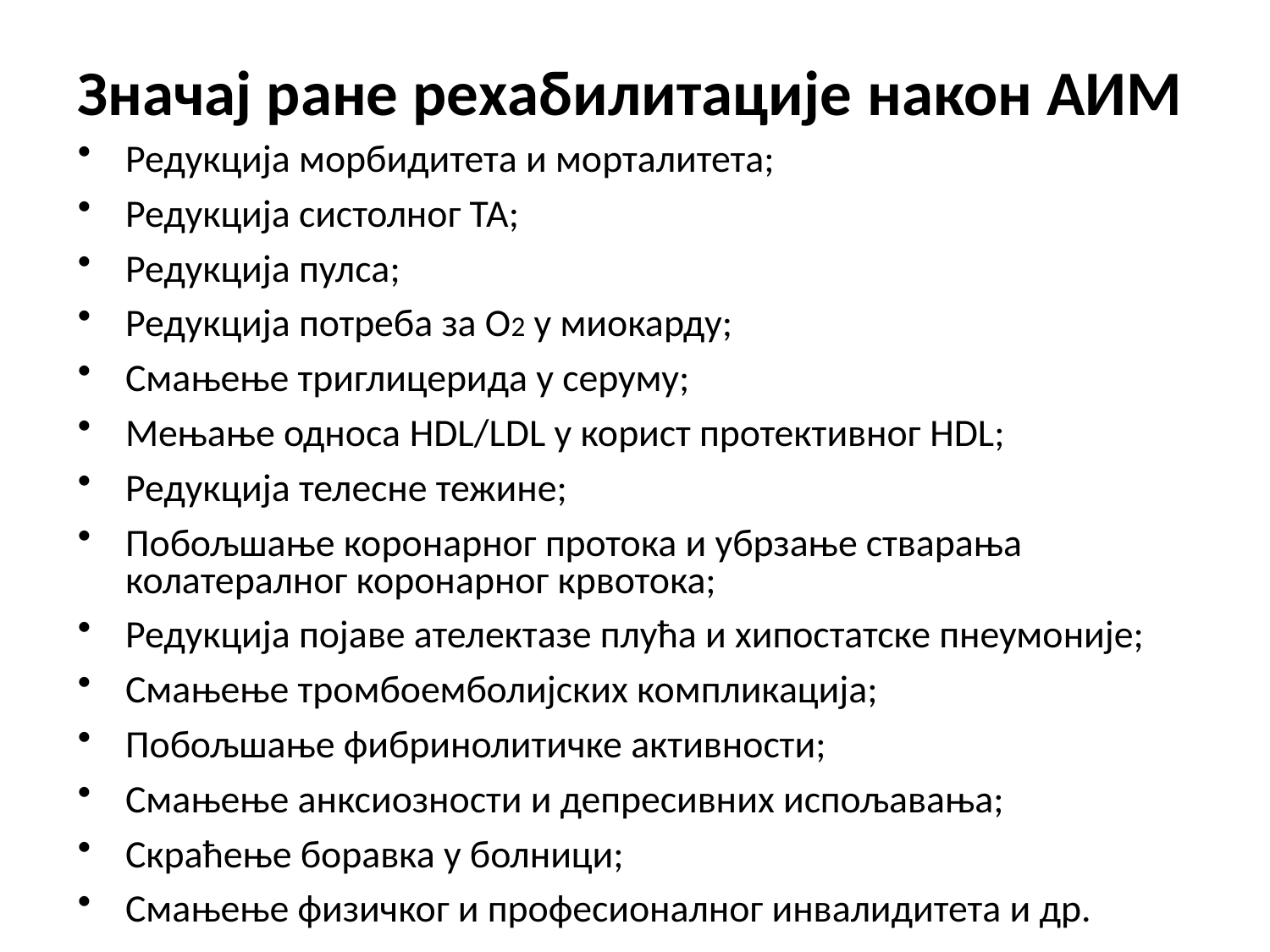

# Значај ране рехабилитације након АИМ
Редукција морбидитета и морталитета;
Редукција систолног ТА;
Редукција пулса;
Редукција потреба за О2 у миокарду;
Смањење триглицерида у серуму;
Мењање односа HDL/LDL у корист протективног HDL;
Редукција телесне тежине;
Побољшање коронарног протока и убрзање стварања колатералног коронарног крвотока;
Редукција појаве ателектазе плућа и хипостатске пнеумоније;
Смањење тромбоемболијских компликација;
Побољшање фибринолитичке активности;
Смањење анксиозности и депресивних испољавања;
Скраћење боравка у болници;
Смањење физичког и професионалног инвалидитета и др.